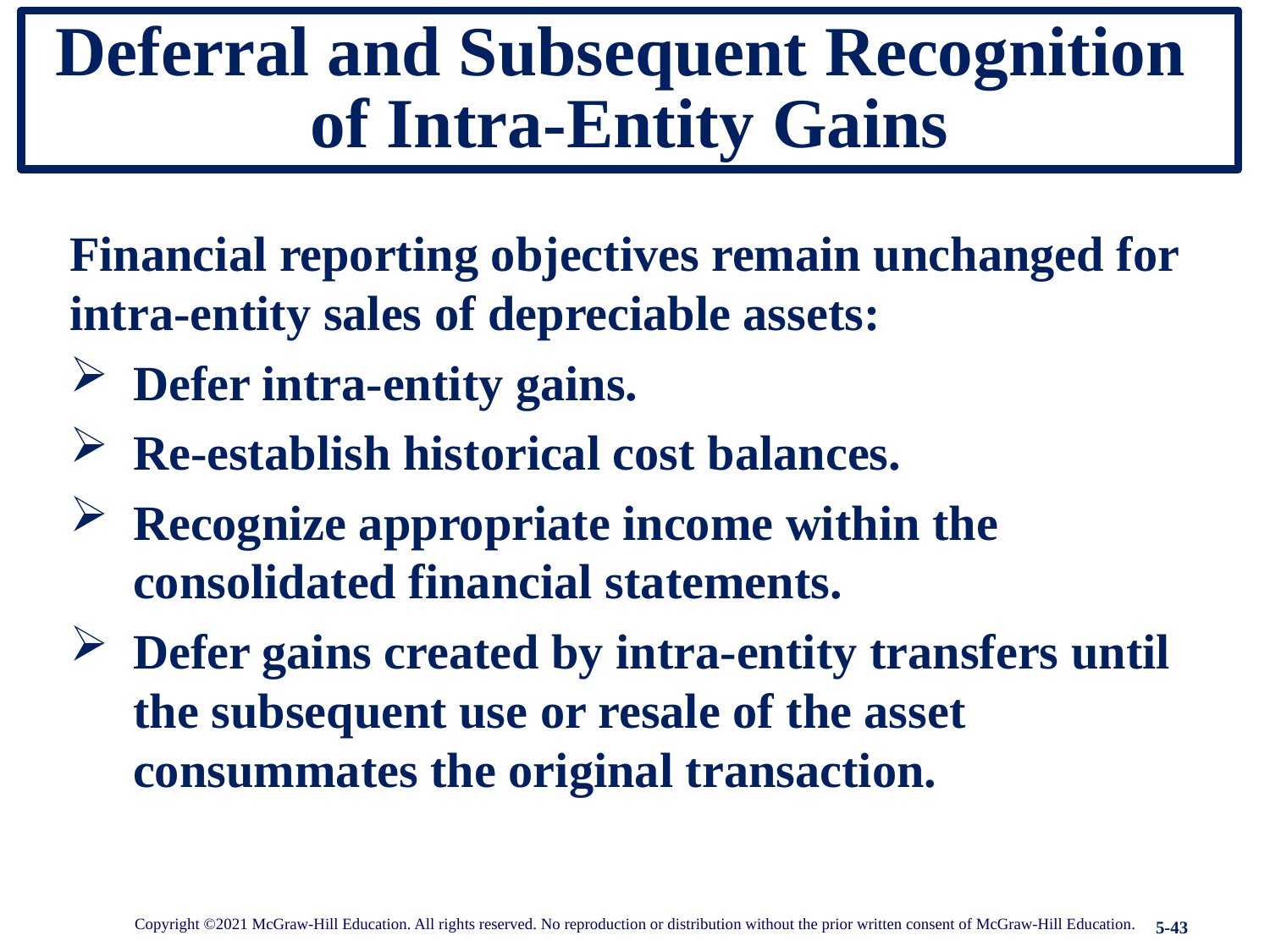

# Deferral and Subsequent Recognition of Intra-Entity Gains
Financial reporting objectives remain unchanged for intra-entity sales of depreciable assets:
Defer intra-entity gains.
Re-establish historical cost balances.
Recognize appropriate income within the consolidated financial statements.
Defer gains created by intra-entity transfers until the subsequent use or resale of the asset consummates the original transaction.
Copyright ©2021 McGraw-Hill Education. All rights reserved. No reproduction or distribution without the prior written consent of McGraw-Hill Education.
5-43